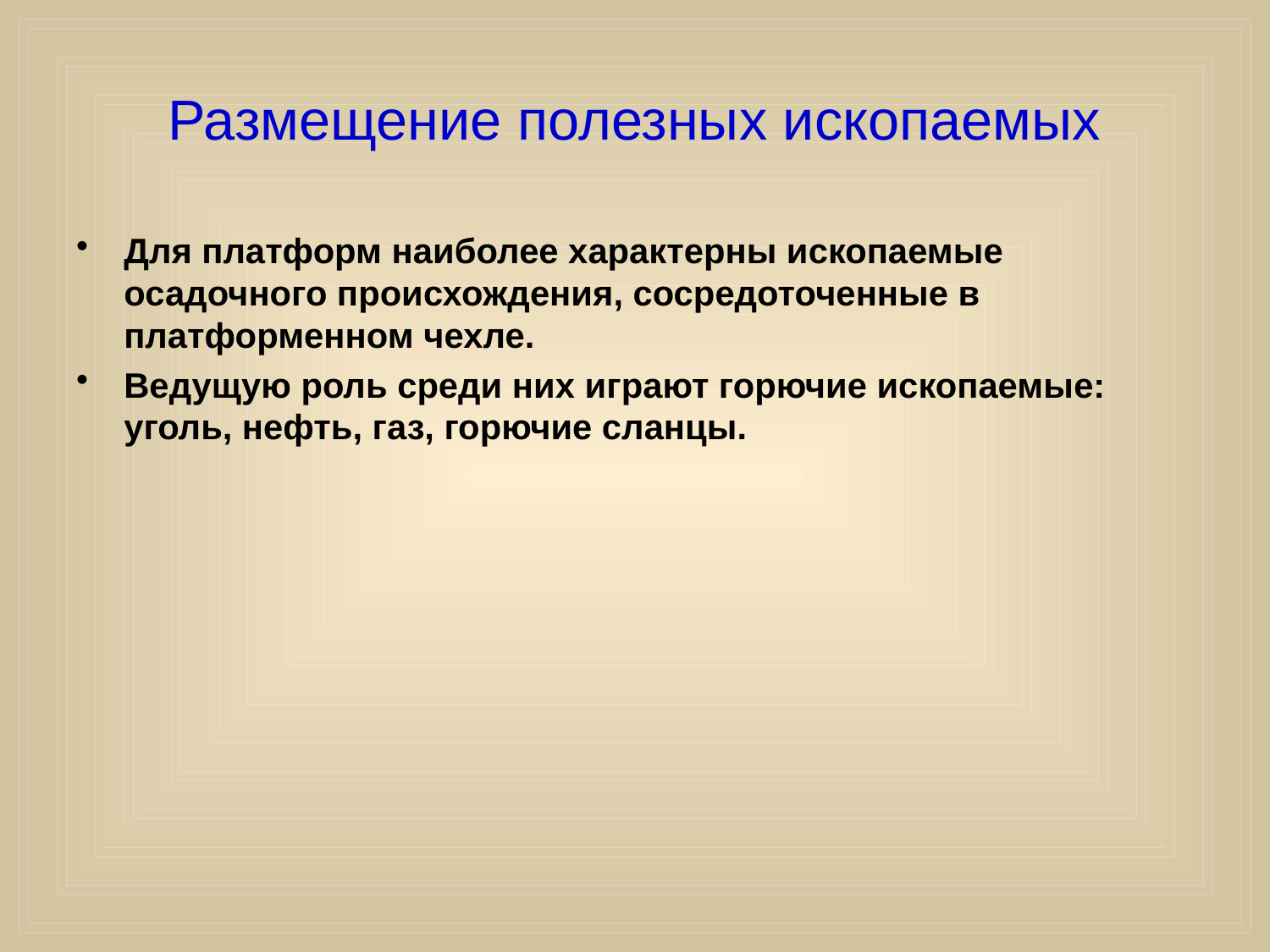

# Размещение полезных ископаемых
Для платформ наиболее характерны ископаемые осадочного происхождения, сосредоточенные в платформенном чехле.
Ведущую роль среди них играют горючие ископаемые: уголь, нефть, газ, горючие сланцы.